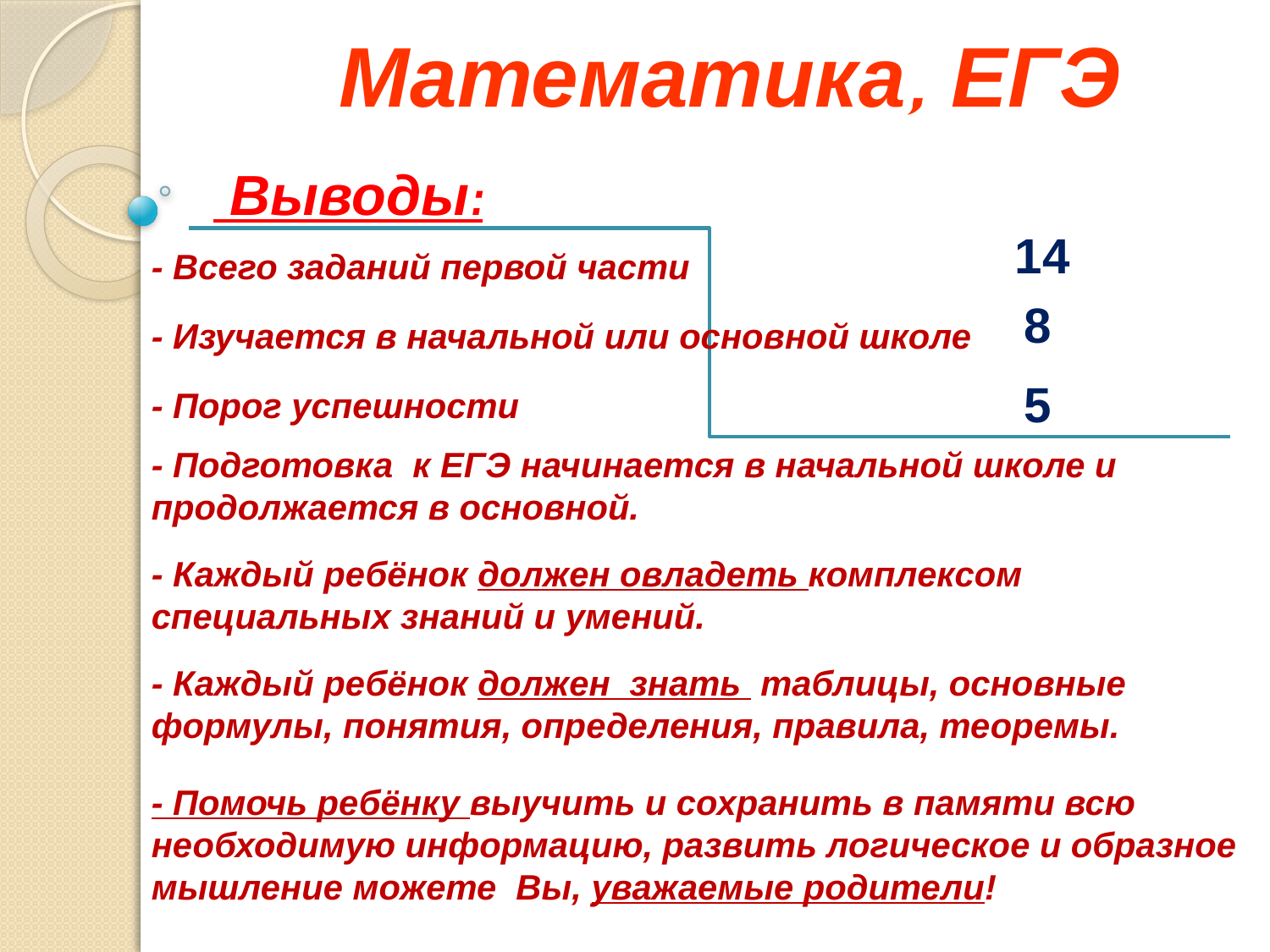

# Математика, ЕГЭ
     Выводы:
14
- Всего заданий первой части

8
- Изучается в начальной или основной школе

5
- Порог успешности

- Подготовка  к ЕГЭ начинается в начальной школе и продолжается в основной.
- Каждый ребёнок должен овладеть комплексом специальных знаний и умений.
- Каждый ребёнок должен  знать  таблицы, основные формулы, понятия, определения, правила, теоремы.
- Помочь ребёнку выучить и сохранить в памяти всю необходимую информацию, развить логическое и образное мышление можете  Вы, уважаемые родители!